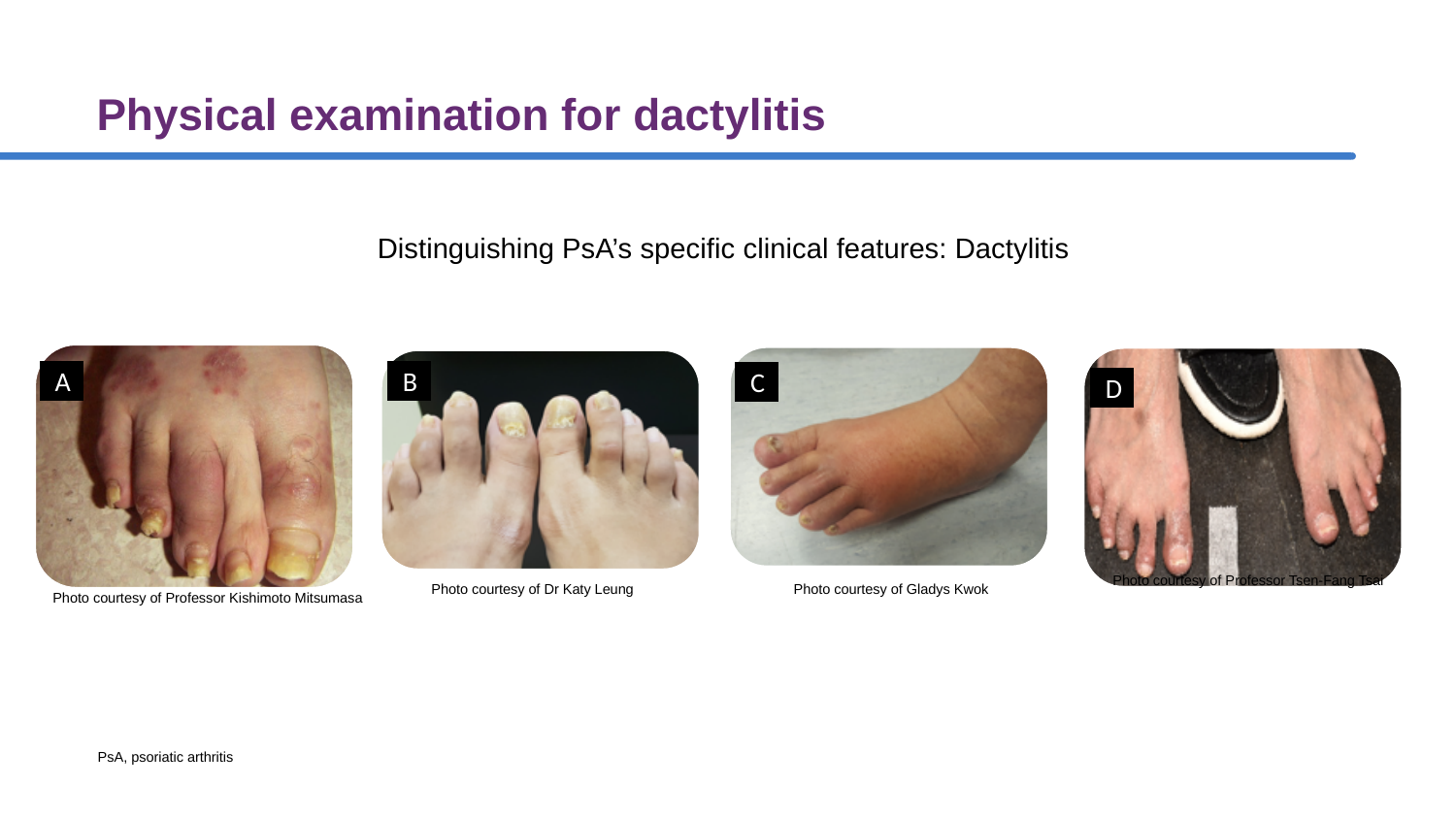

# Physical examination for dactylitis
Distinguishing PsA’s specific clinical features: Dactylitis

A
B
C
D

Photo courtesy of Professor Kishimoto Mitsumasa
Photo courtesy of Professor Tsen-Fang Tsai
Photo courtesy of Dr Katy Leung
Photo courtesy of Gladys Kwok

PsA, psoriatic arthritis